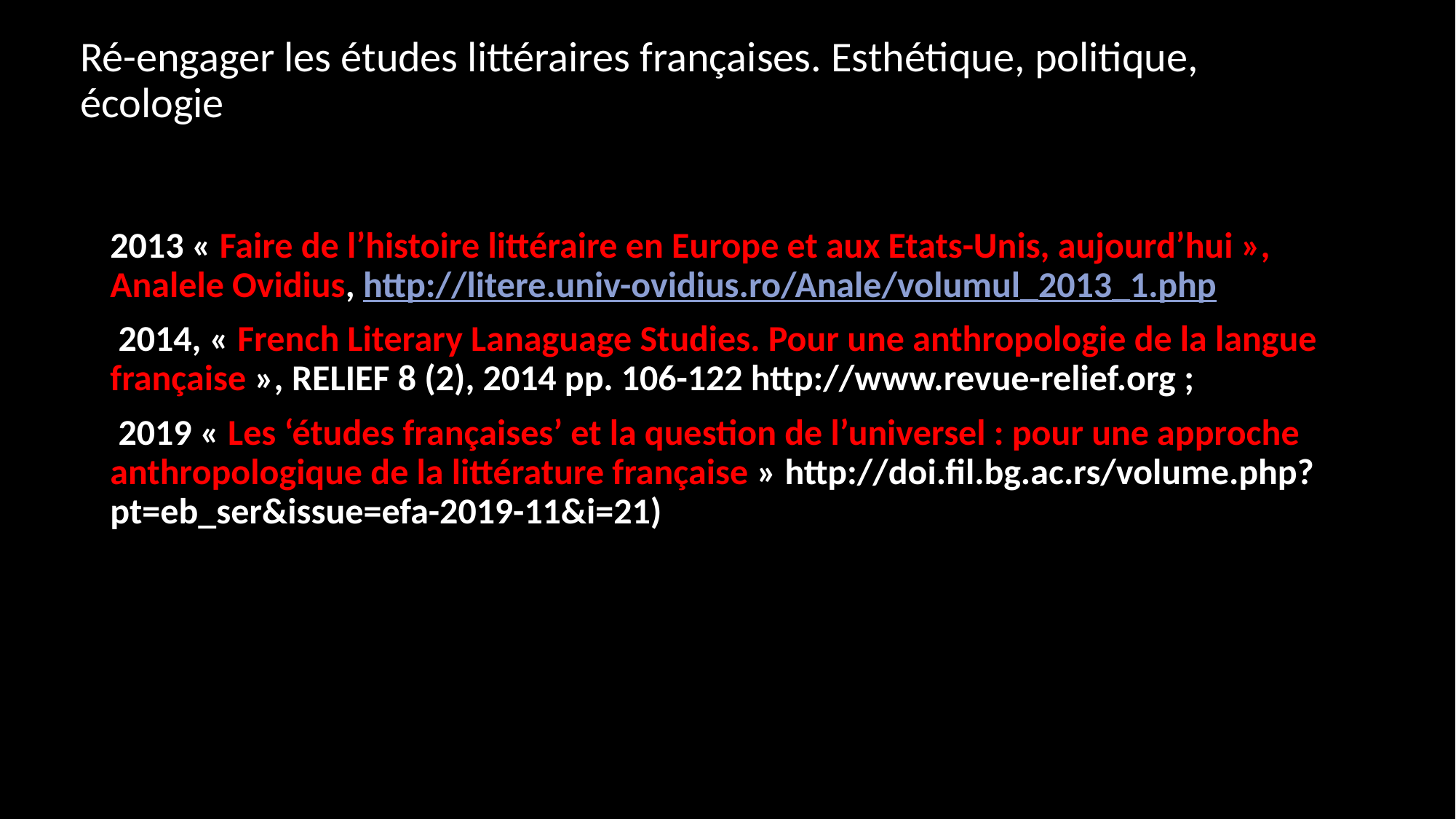

# Ré-engager les études littéraires françaises. Esthétique, politique, écologie

2013 « Faire de l’histoire littéraire en Europe et aux Etats-Unis, aujourd’hui », Analele Ovidius, http://litere.univ-ovidius.ro/Anale/volumul_2013_1.php
 2014, « French Literary Lanaguage Studies. Pour une anthropologie de la langue française », RELIEF 8 (2), 2014 pp. 106-122 http://www.revue-relief.org ;
 2019 « Les ‘études françaises’ et la question de l’universel : pour une approche anthropologique de la littérature française » http://doi.fil.bg.ac.rs/volume.php?pt=eb_ser&issue=efa-2019-11&i=21)